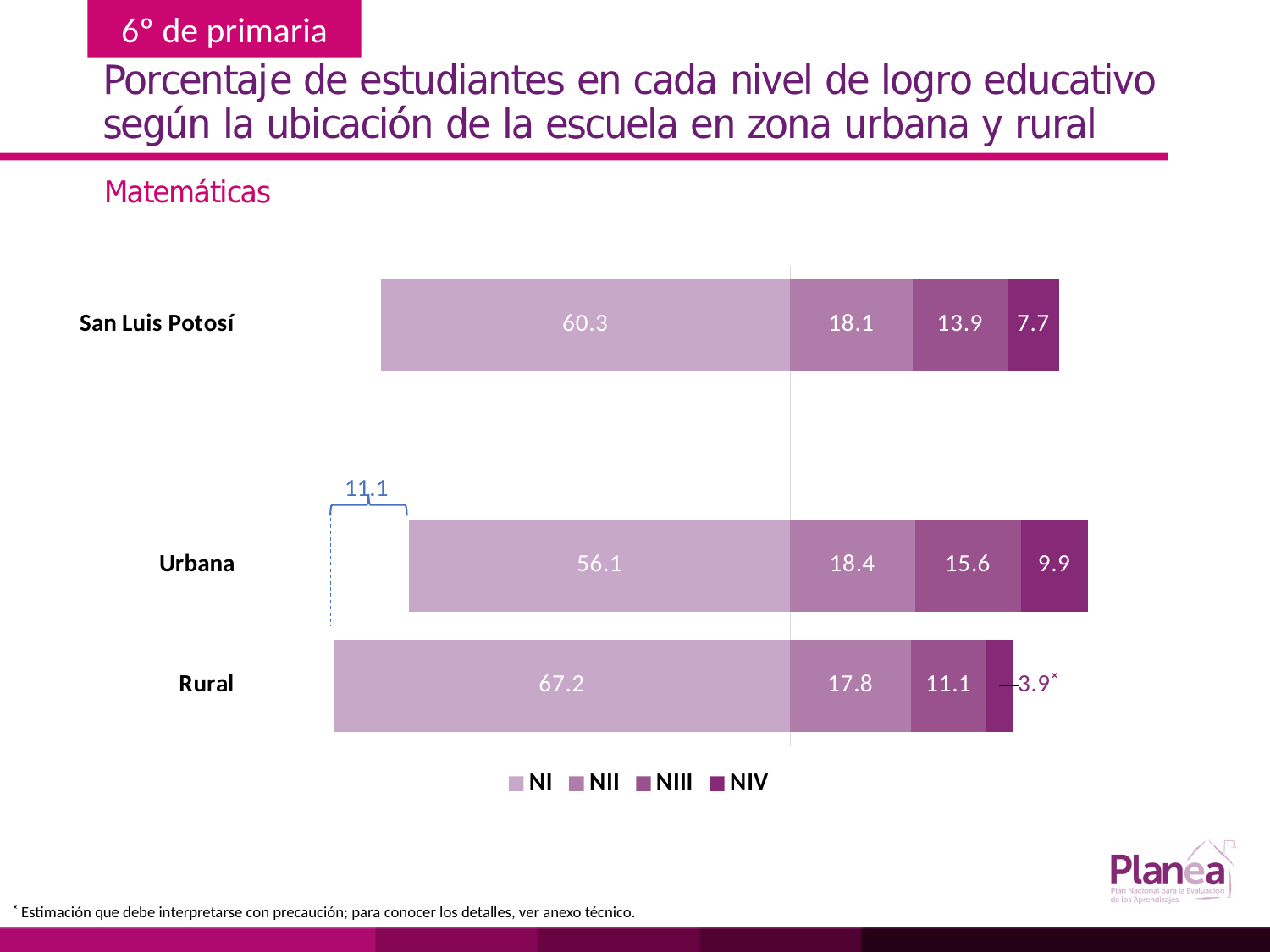

# Porcentaje de estudiantes en cada nivel de logro educativo según la ubicación de la escuela en zona urbana y rural

Matemáticas

### Chart

| Category |  |  |  |  |
|---|---|---|---|---|
| Rural | -67.2 | 17.8 | 11.1 | 3.9 |
| Urbana | -56.1 | 18.4 | 15.6 | 9.9 |
|  | None | None | None | None |
| San Luis Potosí | -60.3 | 18.1 | 13.9 | 7.7 |
11.1
˟ Estimación que debe interpretarse con precaución; para conocer los detalles, ver anexo técnico.